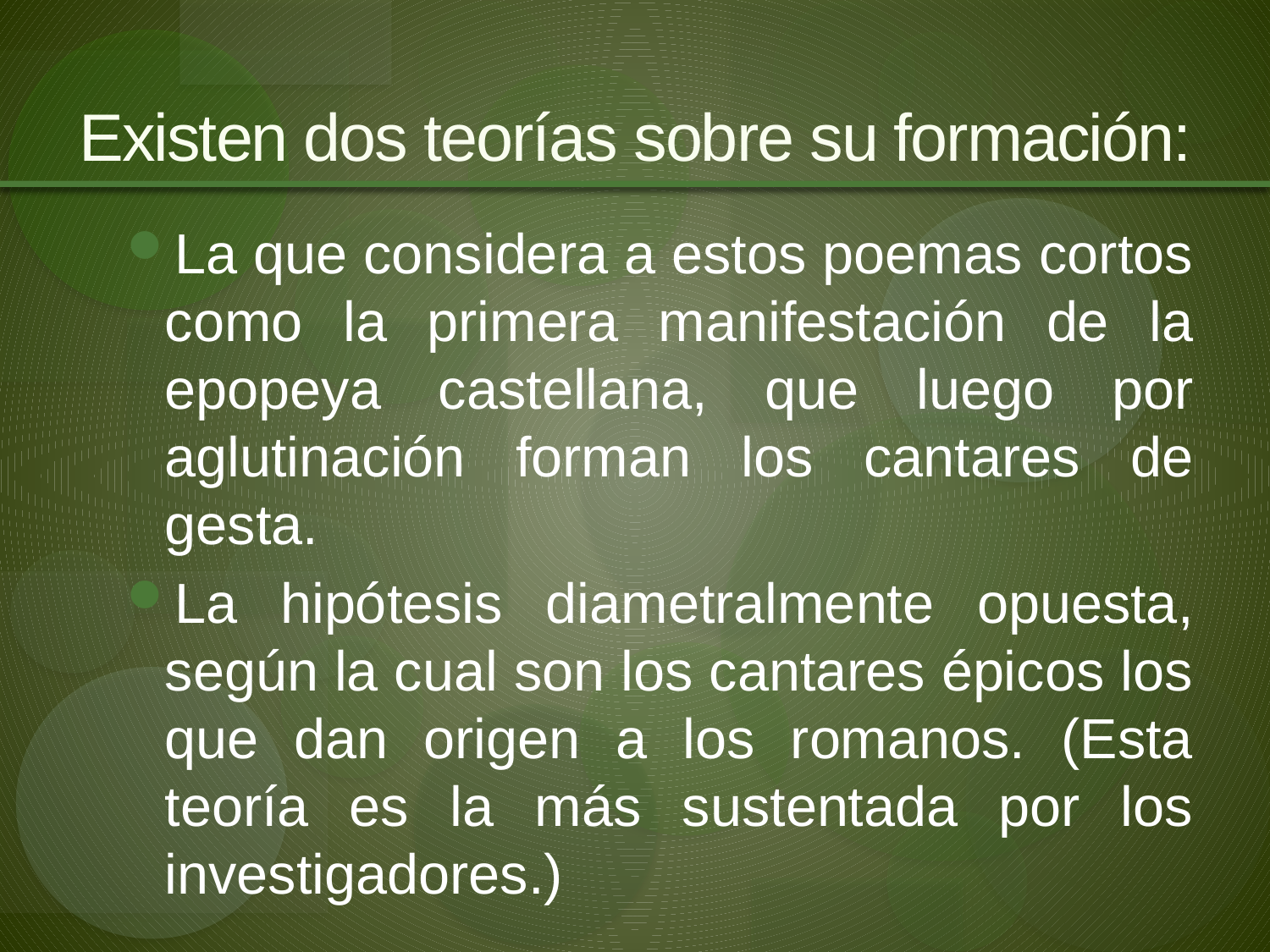

# Existen dos teorías sobre su formación:
La que considera a estos poemas cortos como la primera manifestación de la epopeya castellana, que luego por aglutinación forman los cantares de gesta.
La hipótesis diametralmente opuesta, según la cual son los cantares épicos los que dan origen a los romanos. (Esta teoría es la más sustentada por los investigadores.)